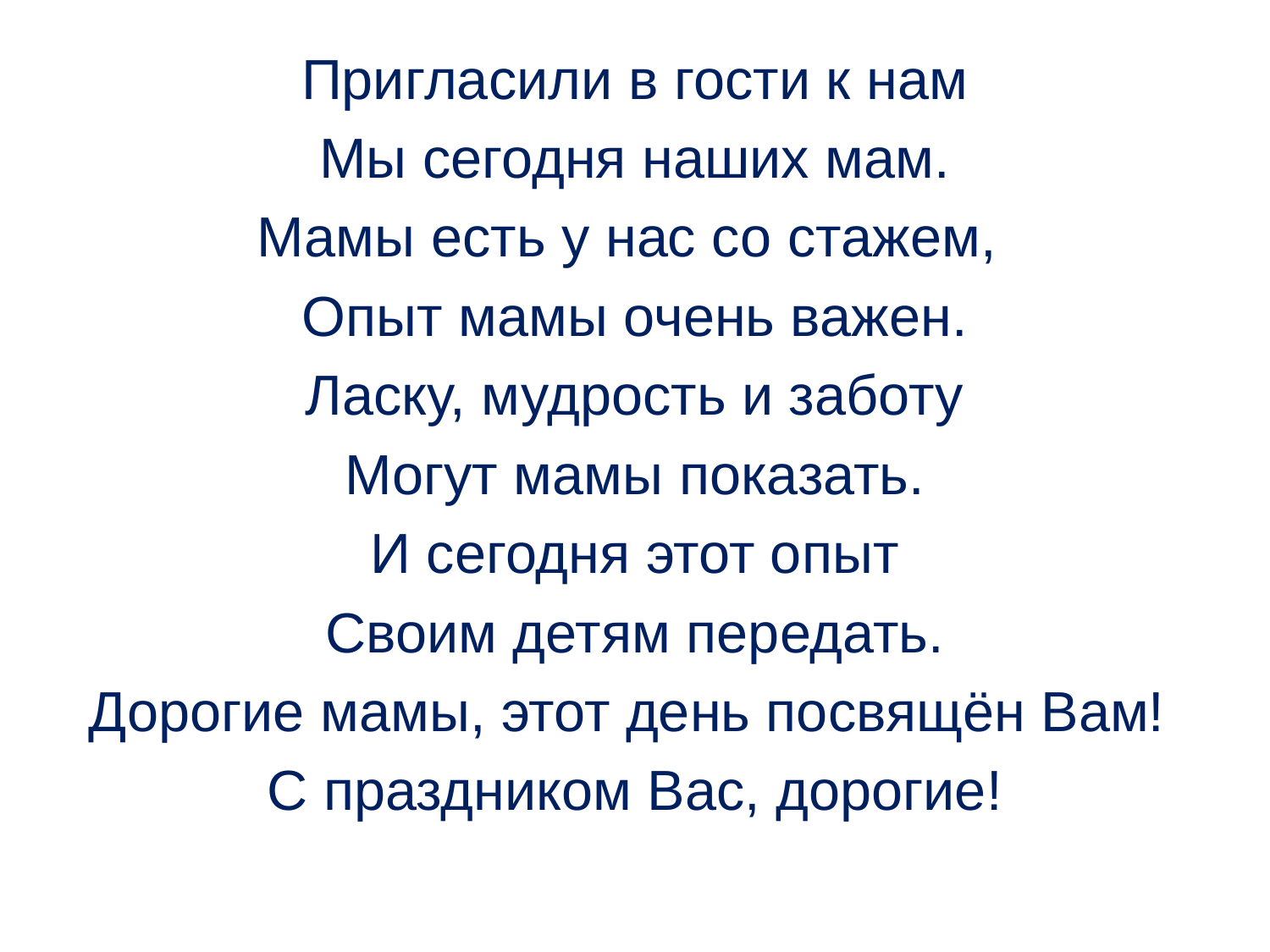

Пригласили в гости к нам
Мы сегодня наших мам.
Мамы есть у нас со стажем,
Опыт мамы очень важен.
Ласку, мудрость и заботу
Могут мамы показать.
И сегодня этот опыт
Своим детям передать.
Дорогие мамы, этот день посвящён Вам!
С праздником Вас, дорогие!